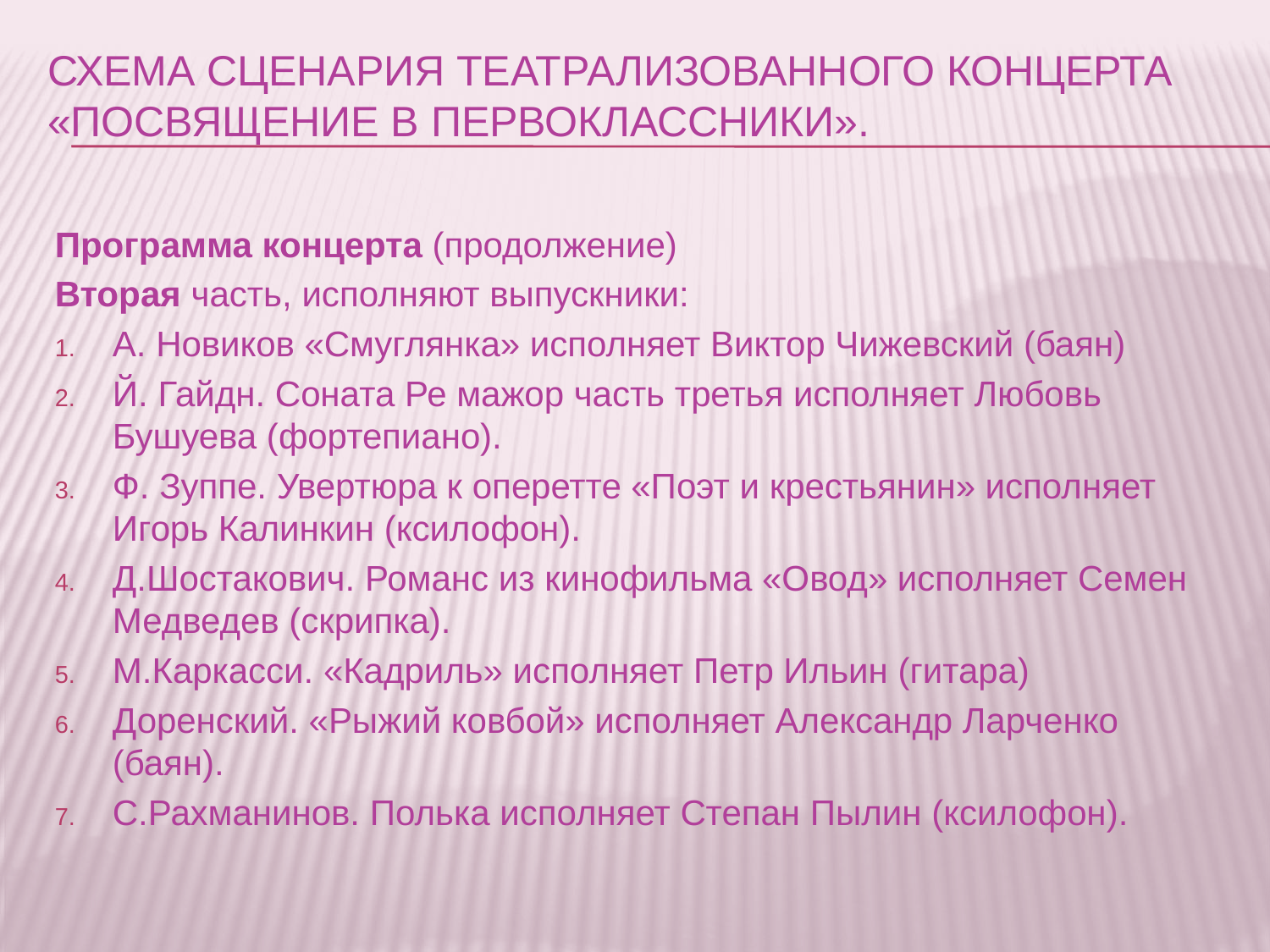

# Схема сценария Театрализованного концерта «Посвящение в первоклассники».
Программа концерта (продолжение)
Вторая часть, исполняют выпускники:
А. Новиков «Смуглянка» исполняет Виктор Чижевский (баян)
Й. Гайдн. Соната Ре мажор часть третья исполняет Любовь Бушуева (фортепиано).
Ф. Зуппе. Увертюра к оперетте «Поэт и крестьянин» исполняет Игорь Калинкин (ксилофон).
Д.Шостакович. Романс из кинофильма «Овод» исполняет Семен Медведев (скрипка).
М.Каркасси. «Кадриль» исполняет Петр Ильин (гитара)
Доренский. «Рыжий ковбой» исполняет Александр Ларченко (баян).
С.Рахманинов. Полька исполняет Степан Пылин (ксилофон).